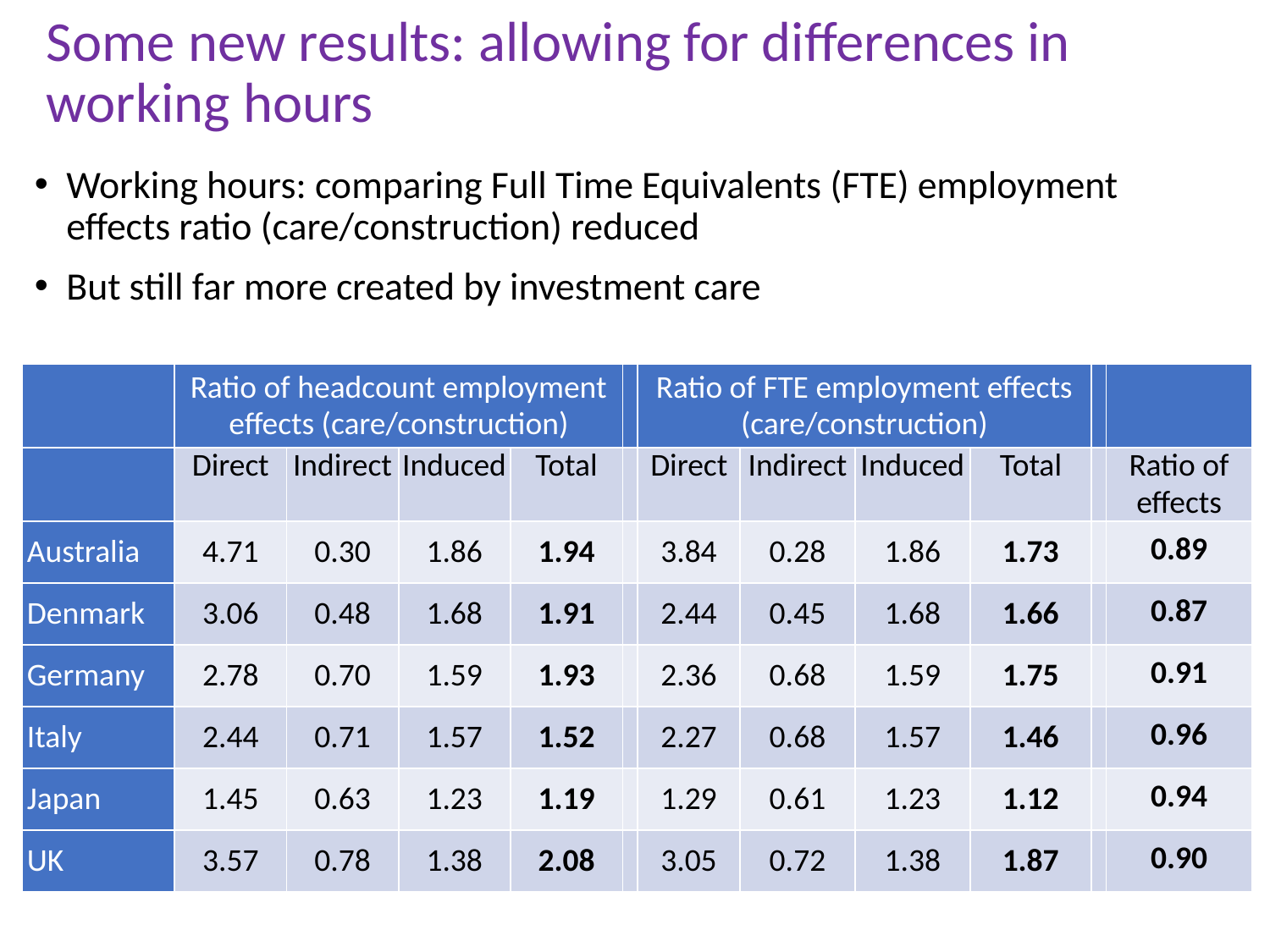

# Some new results: allowing for differences in working hours
Working hours: comparing Full Time Equivalents (FTE) employment effects ratio (care/construction) reduced
But still far more created by investment care

|  | Ratio of headcount employment effects (care/construction) |  |  |  |  | Ratio of FTE employment effects (care/construction) |  |  |  |  |  |
| --- | --- | --- | --- | --- | --- | --- | --- | --- | --- | --- | --- |
|  | Direct | Indirect | Induced | Total |  | Direct | Indirect | Induced | Total |  | Ratio of effects |
| Australia | 4.71 | 0.30 | 1.86 | 1.94 |  | 3.84 | 0.28 | 1.86 | 1.73 |  | 0.89 |
| Denmark | 3.06 | 0.48 | 1.68 | 1.91 |  | 2.44 | 0.45 | 1.68 | 1.66 |  | 0.87 |
| Germany | 2.78 | 0.70 | 1.59 | 1.93 |  | 2.36 | 0.68 | 1.59 | 1.75 |  | 0.91 |
| Italy | 2.44 | 0.71 | 1.57 | 1.52 |  | 2.27 | 0.68 | 1.57 | 1.46 |  | 0.96 |
| Japan | 1.45 | 0.63 | 1.23 | 1.19 |  | 1.29 | 0.61 | 1.23 | 1.12 |  | 0.94 |
| UK | 3.57 | 0.78 | 1.38 | 2.08 |  | 3.05 | 0.72 | 1.38 | 1.87 |  | 0.90 |